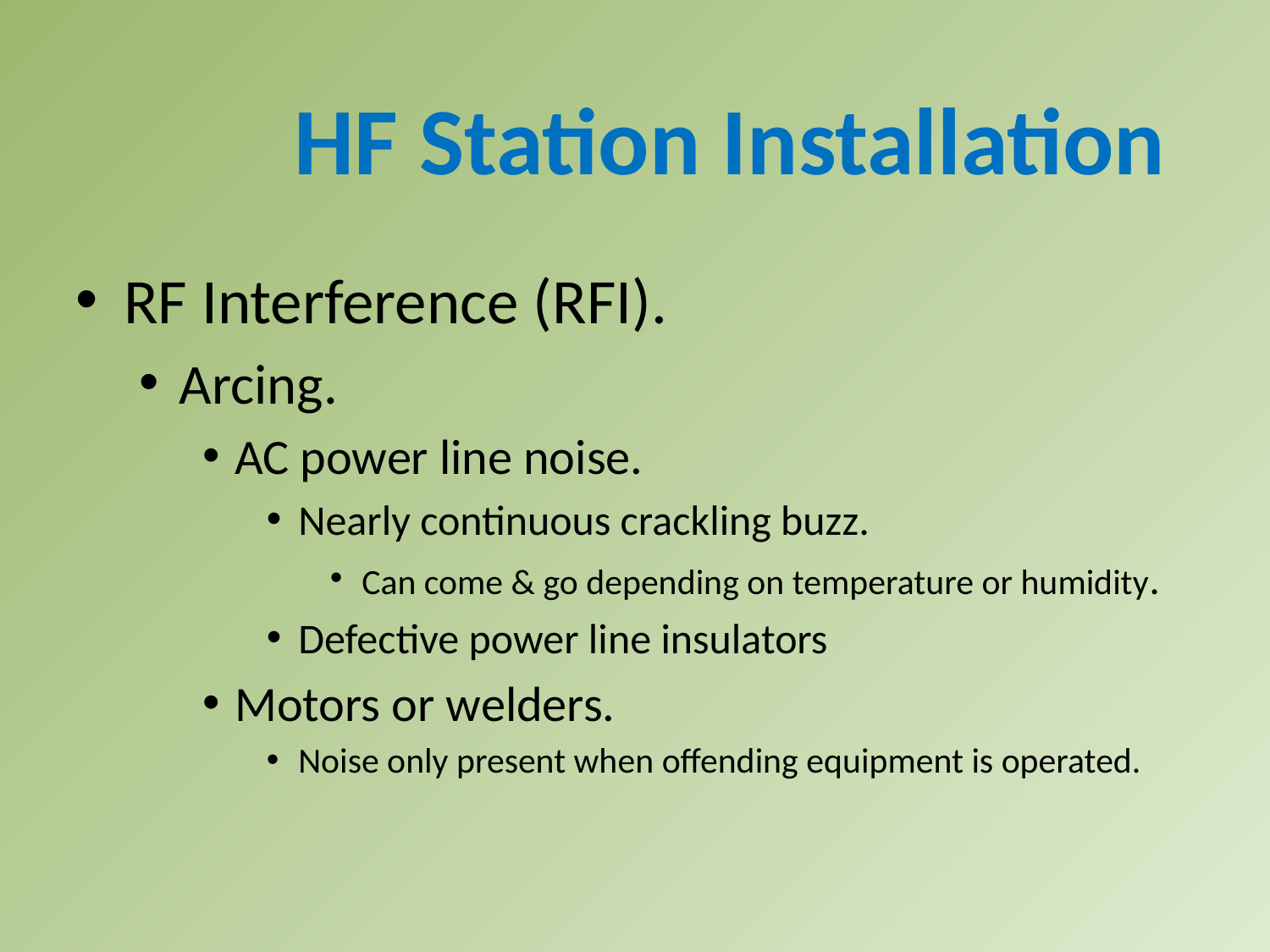

HF Station Installation
RF Interference (RFI).
Arcing.
AC power line noise.
Nearly continuous crackling buzz.
Can come & go depending on temperature or humidity.
Defective power line insulators
Motors or welders.
Noise only present when offending equipment is operated.